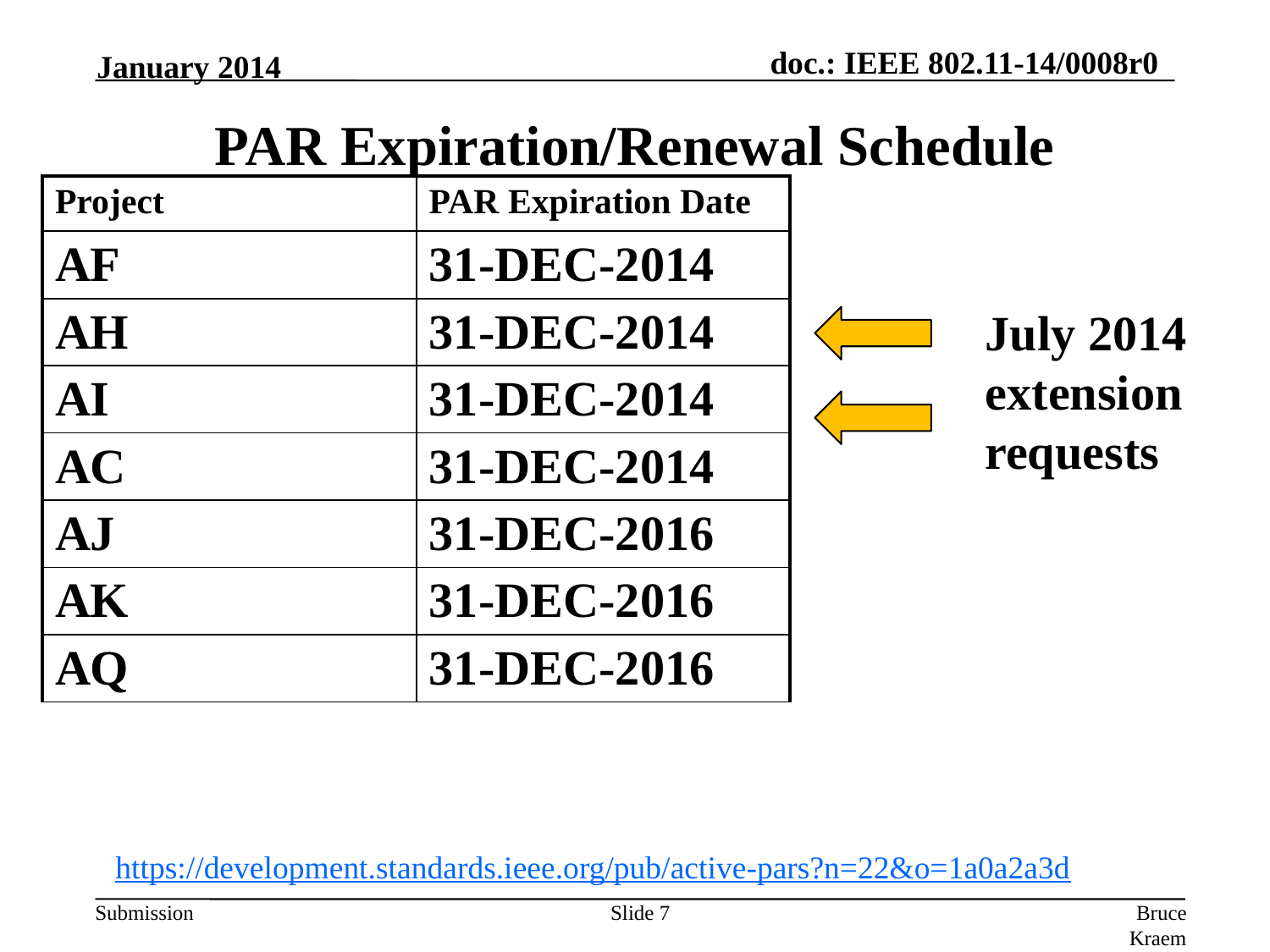

January 2014
# PAR Expiration/Renewal Schedule
| Project | PAR Expiration Date |
| --- | --- |
| AF | 31-DEC-2014 |
| AH | 31-DEC-2014 |
| AI | 31-DEC-2014 |
| AC | 31-DEC-2014 |
| AJ | 31-DEC-2016 |
| AK | 31-DEC-2016 |
| AQ | 31-DEC-2016 |
July 2014
extension requests

https://development.standards.ieee.org/pub/active-pars?n=22&o=1a0a2a3d
Slide 7
Bruce Kraemer, Marvell